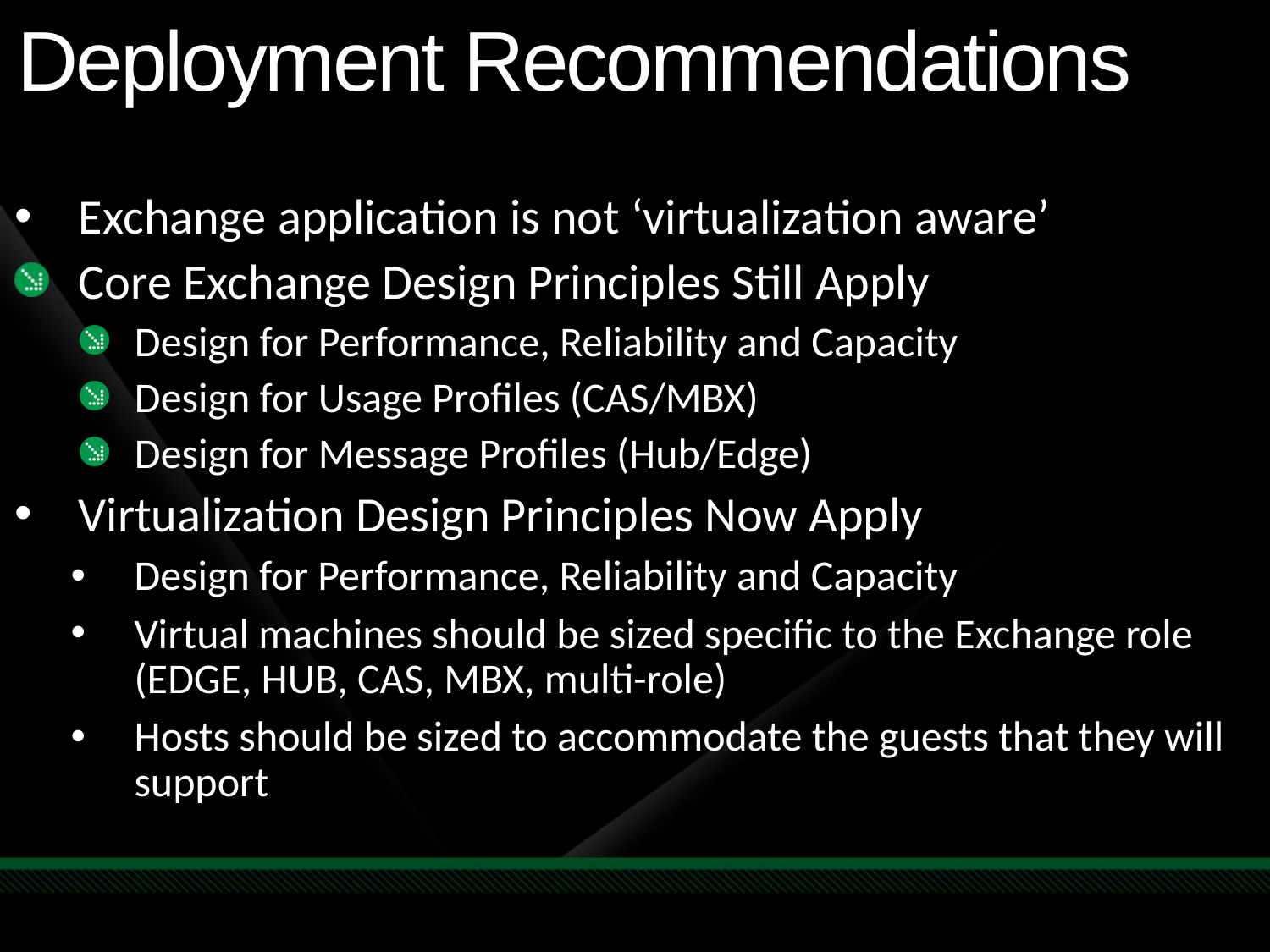

# Deployment Recommendations
Exchange application is not ‘virtualization aware’
Core Exchange Design Principles Still Apply
Design for Performance, Reliability and Capacity
Design for Usage Profiles (CAS/MBX)
Design for Message Profiles (Hub/Edge)
Virtualization Design Principles Now Apply
Design for Performance, Reliability and Capacity
Virtual machines should be sized specific to the Exchange role (EDGE, HUB, CAS, MBX, multi-role)
Hosts should be sized to accommodate the guests that they will support